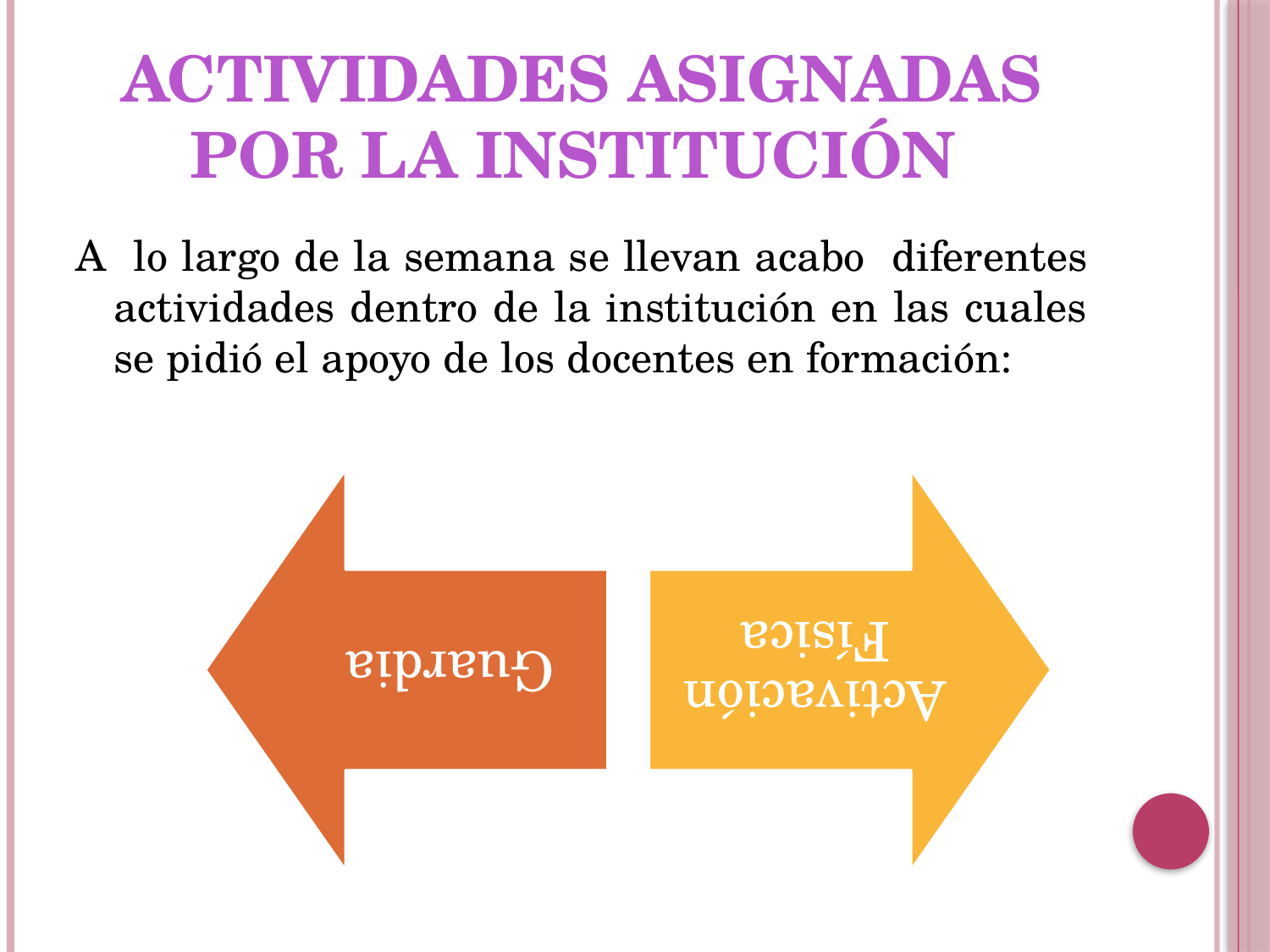

# ACTIVIDADES ASIGNADAS POR LA INSTITUCIÓN
A  lo largo de la semana se llevan acabo  diferentes actividades dentro de la institución en las cuales se pidió el apoyo de los docentes en formación:

Guardia
Activación Física